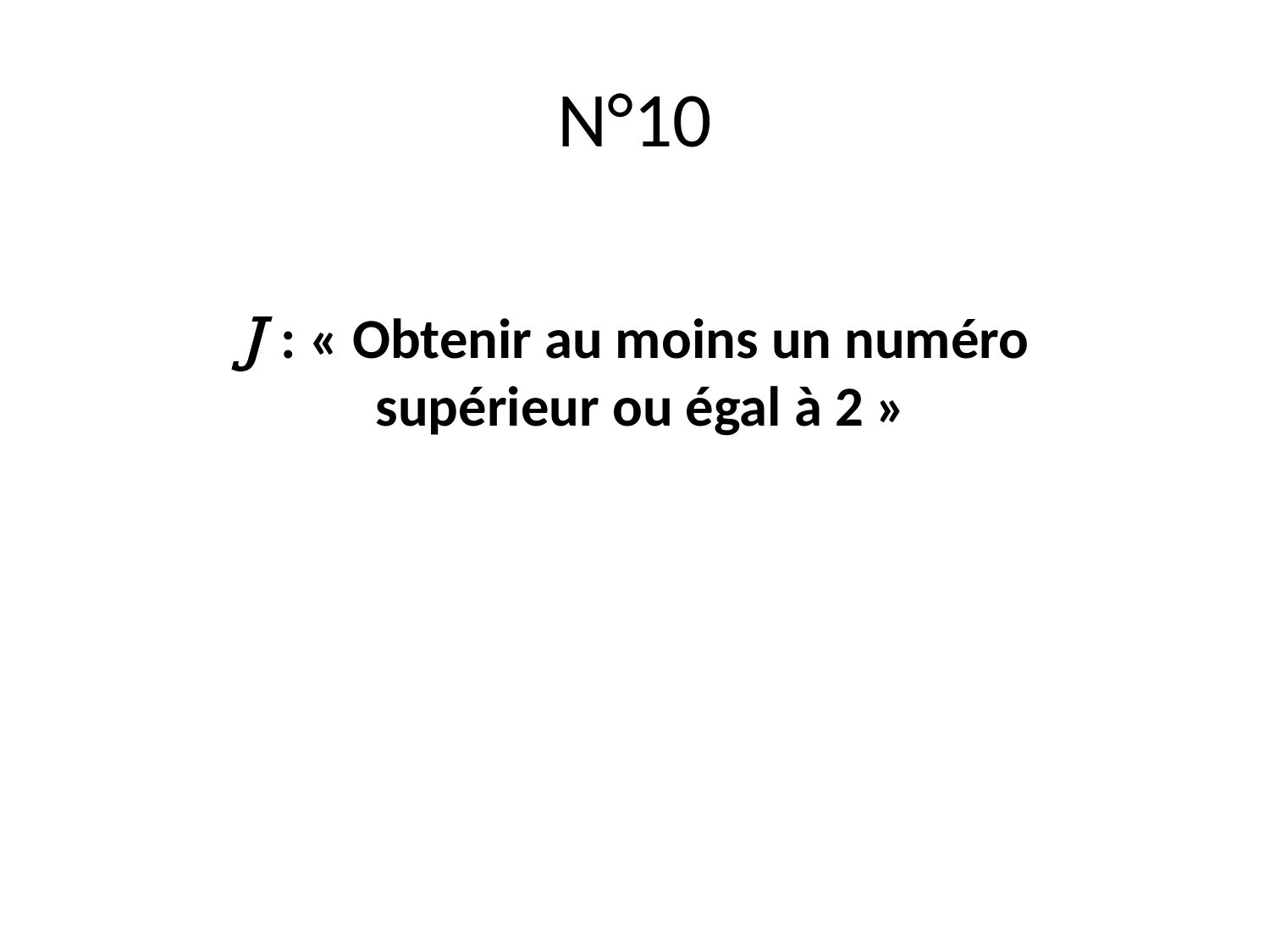

# N°10
J : « Obtenir au moins un numéro
 supérieur ou égal à 2 »